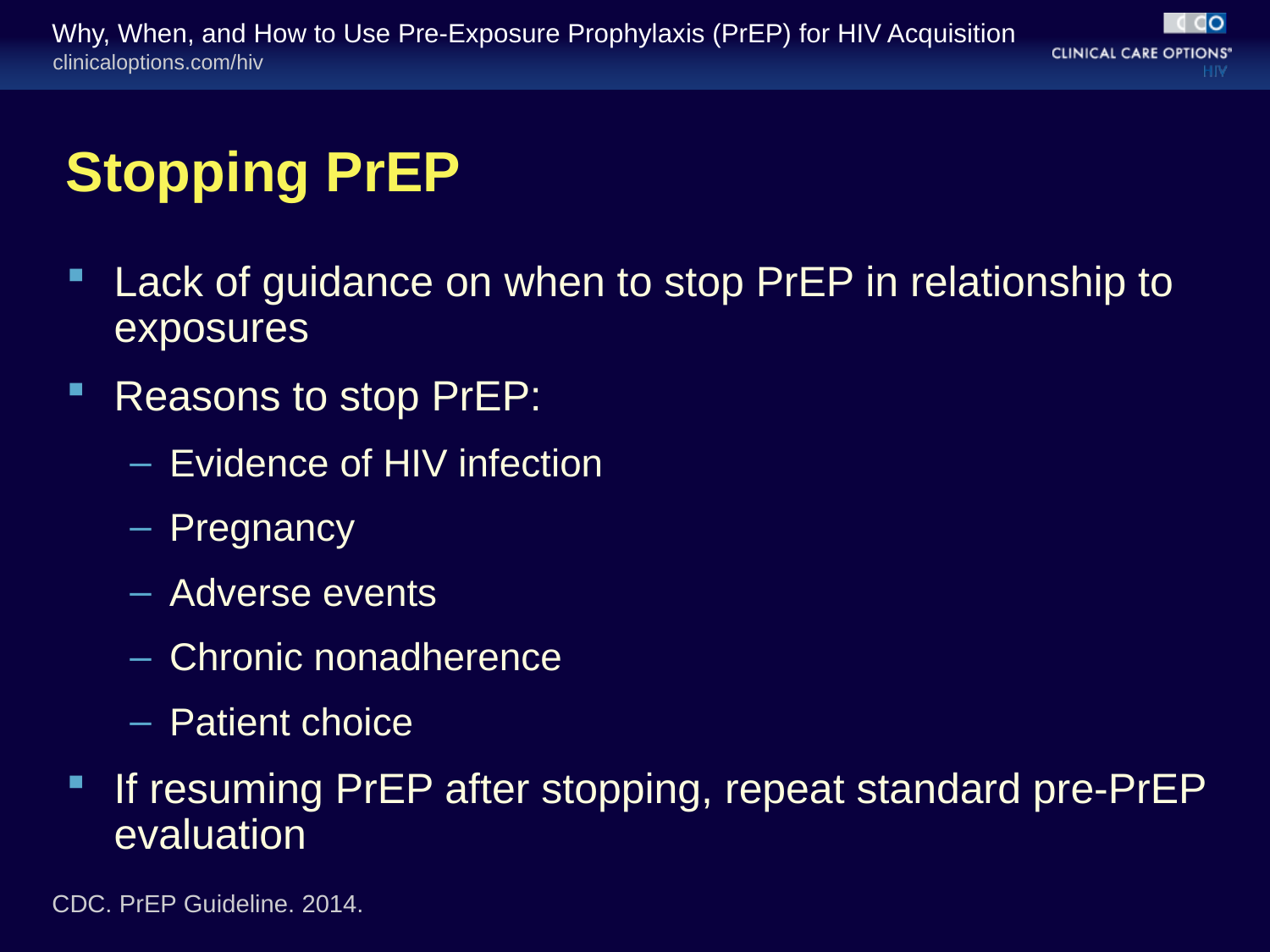

# Stopping PrEP
Lack of guidance on when to stop PrEP in relationship to exposures
Reasons to stop PrEP:
Evidence of HIV infection
Pregnancy
Adverse events
Chronic nonadherence
Patient choice
If resuming PrEP after stopping, repeat standard pre-PrEP evaluation
CDC. PrEP Guideline. 2014.